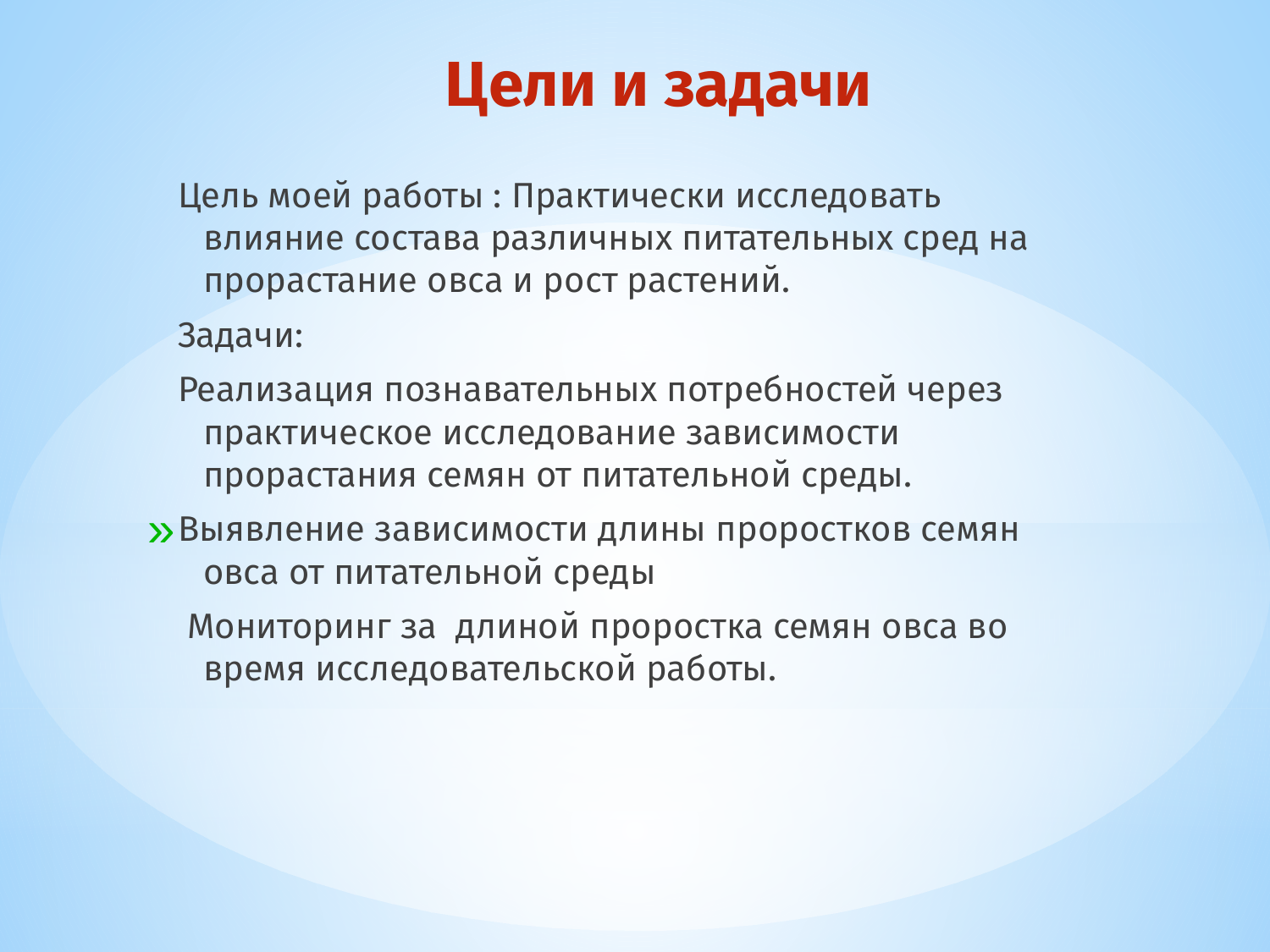

# Цели и задачи
Цель моей работы : Практически исследовать влияние состава различных питательных сред на прорастание овса и рост растений.
Задачи:
Реализация познавательных потребностей через практическое исследование зависимости прорастания семян от питательной среды.
Выявление зависимости длины проростков семян овса от питательной среды
 Мониторинг за  длиной проростка семян овса во время исследовательской работы.

»